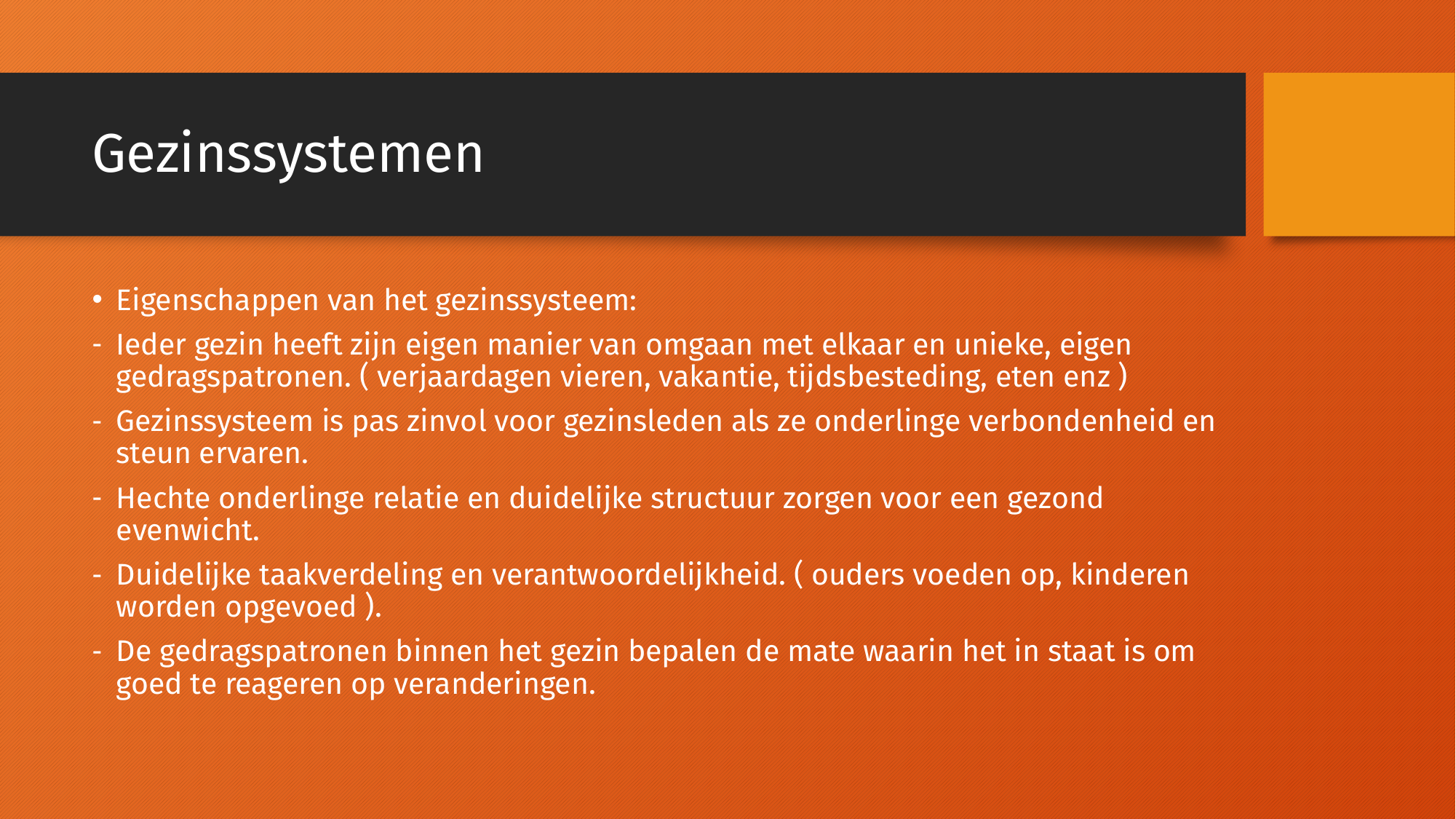

# Gezinssystemen
Eigenschappen van het gezinssysteem:
Ieder gezin heeft zijn eigen manier van omgaan met elkaar en unieke, eigen gedragspatronen. ( verjaardagen vieren, vakantie, tijdsbesteding, eten enz )
Gezinssysteem is pas zinvol voor gezinsleden als ze onderlinge verbondenheid en steun ervaren.
Hechte onderlinge relatie en duidelijke structuur zorgen voor een gezond evenwicht.
Duidelijke taakverdeling en verantwoordelijkheid. ( ouders voeden op, kinderen worden opgevoed ).
De gedragspatronen binnen het gezin bepalen de mate waarin het in staat is om goed te reageren op veranderingen.